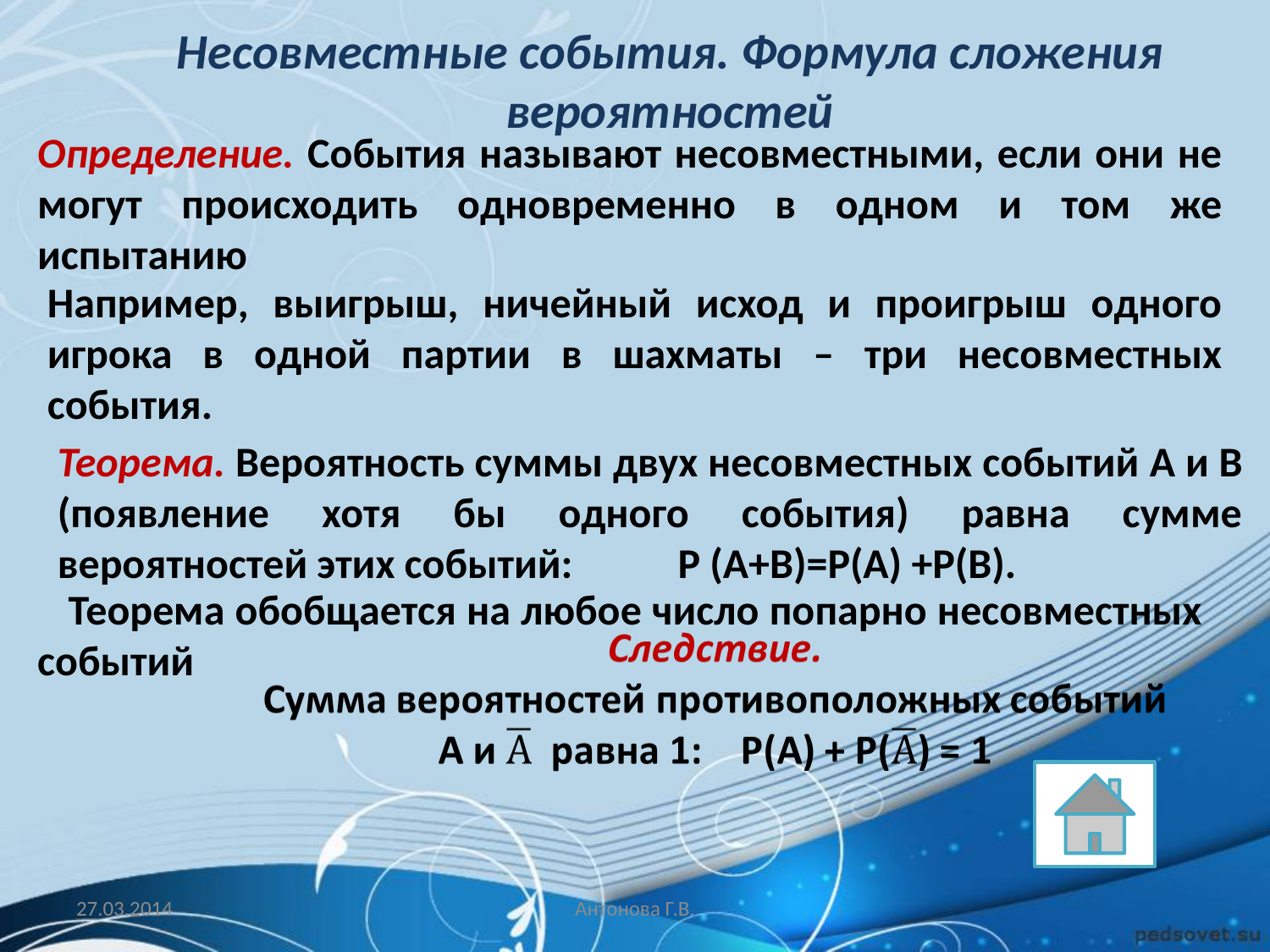

Несовместные события. Формула сложения вероятностей
Определение. События называют несовместными, если они не могут происходить одновременно в одном и том же испытанию
Например, выигрыш, ничейный исход и проигрыш одного игрока в одной партии в шахматы – три несовместных события.
Теорема. Вероятность суммы двух несовместных событий A и B (появление хотя бы одного события) равна сумме вероятностей этих событий:           P (A+B)=P(A) +P(B).
   Теорема обобщается на любое число попарно несовместных событий

27.03.2014
Антонова Г.В.